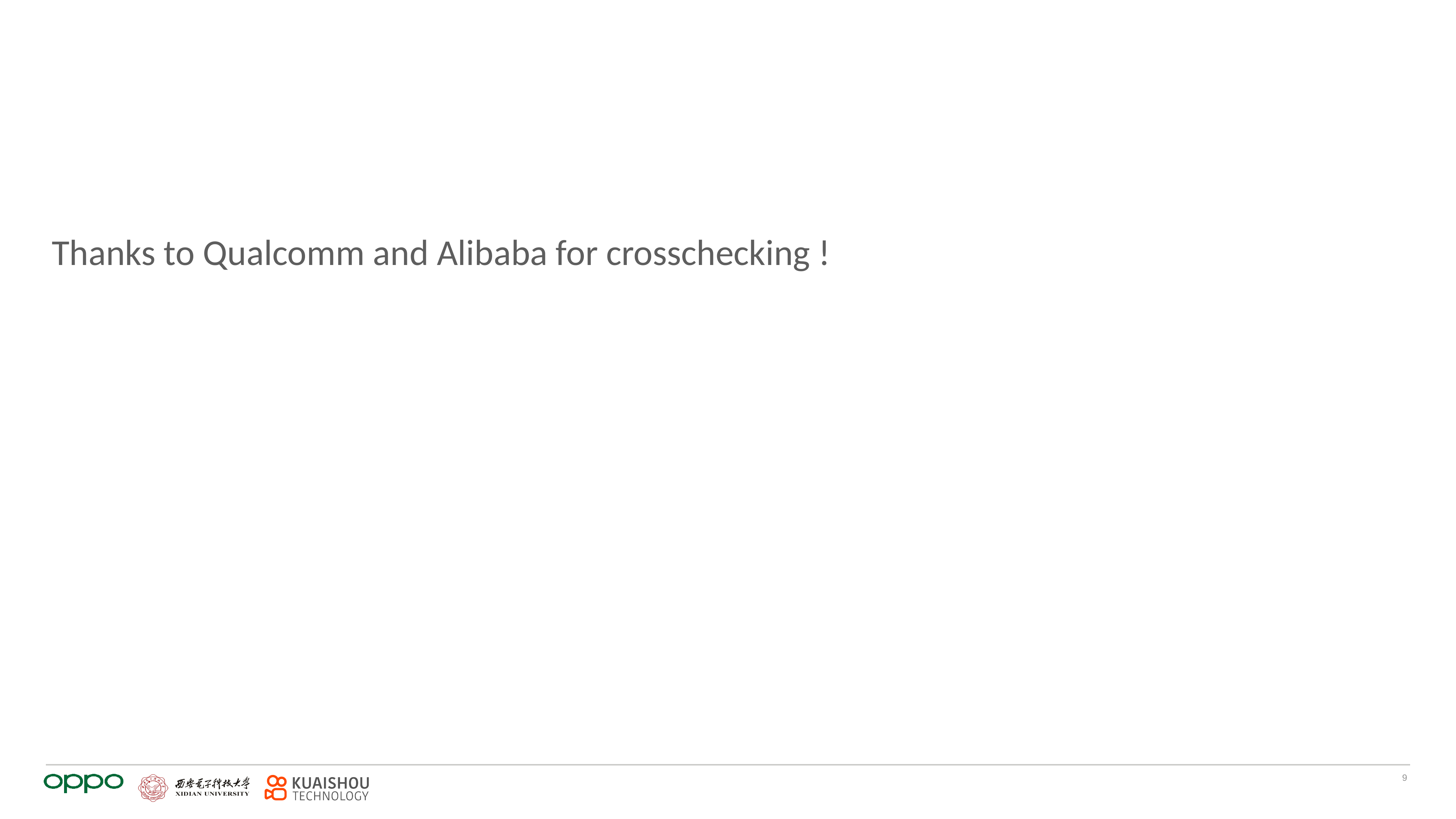

#
Thanks to Qualcomm and Alibaba for crosschecking !